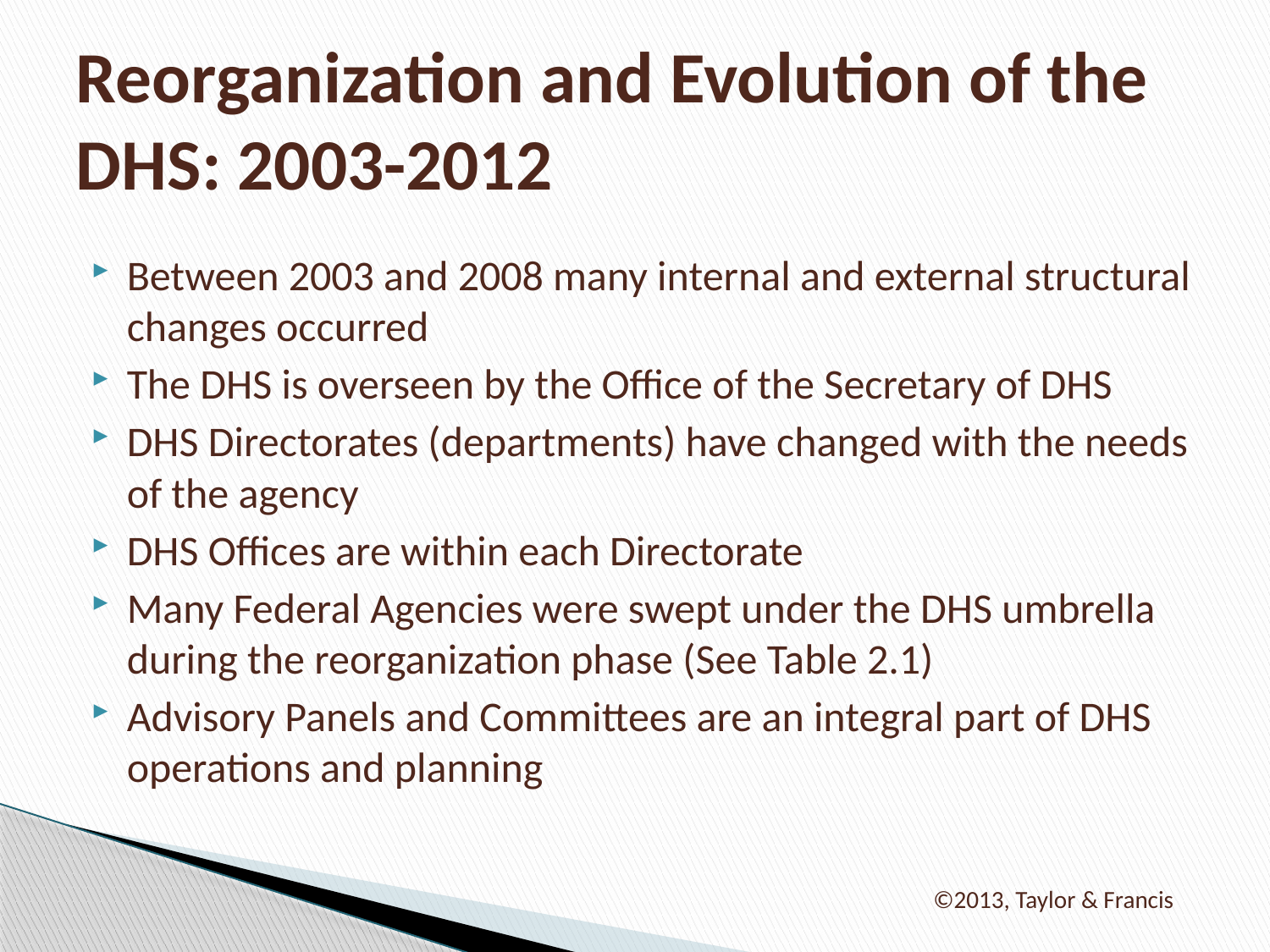

# Reorganization and Evolution of the DHS: 2003-2012
Between 2003 and 2008 many internal and external structural changes occurred
The DHS is overseen by the Office of the Secretary of DHS
DHS Directorates (departments) have changed with the needs of the agency
DHS Offices are within each Directorate
Many Federal Agencies were swept under the DHS umbrella during the reorganization phase (See Table 2.1)
Advisory Panels and Committees are an integral part of DHS operations and planning
©2013, Taylor & Francis